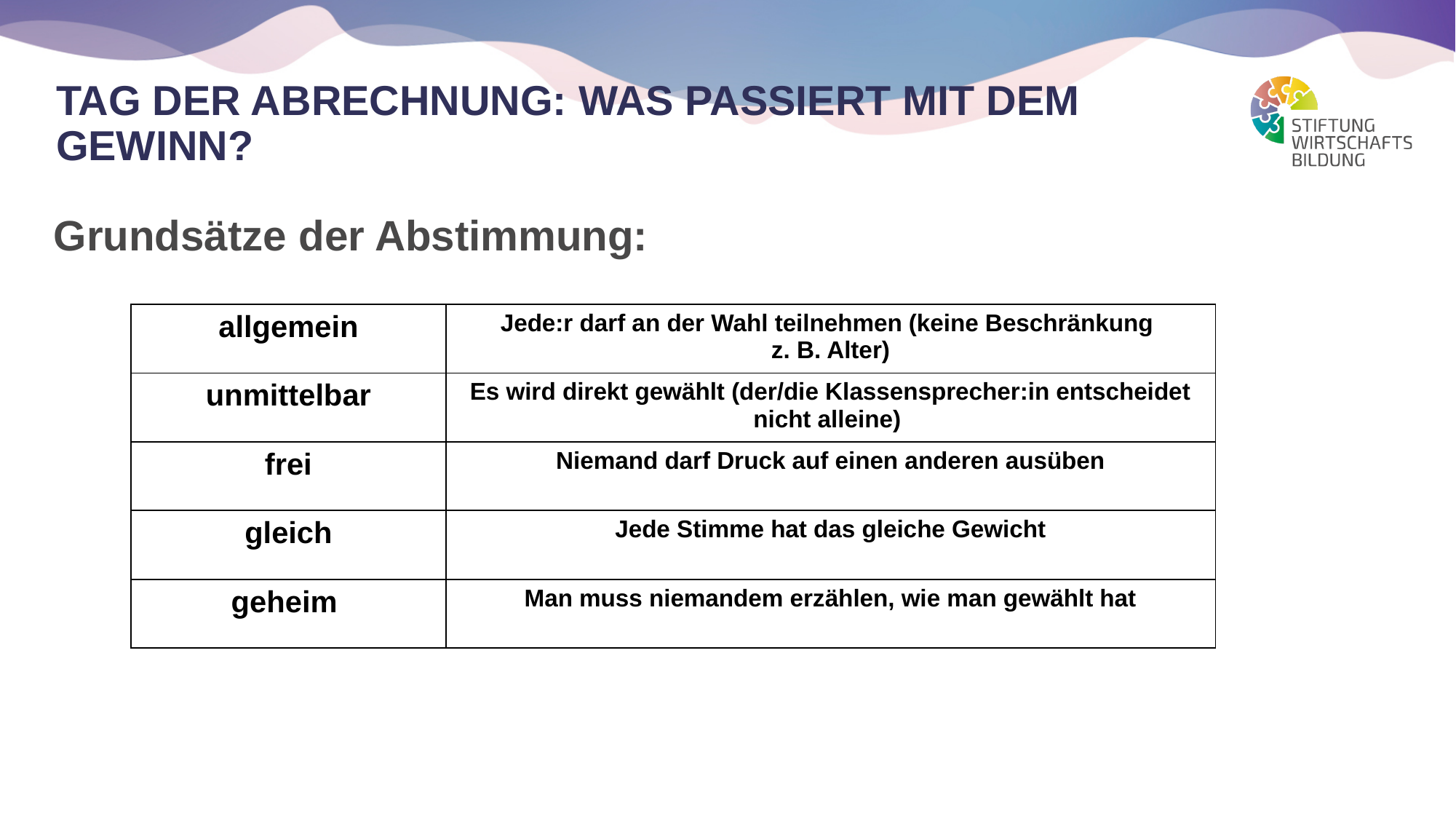

# Tag der Abrechnung: Was passiert mit dem Gewinn?
Grundsätze der Abstimmung:

| allgemein | Jede:r darf an der Wahl teilnehmen (keine Beschränkung z. B. Alter) |
| --- | --- |
| unmittelbar | Es wird direkt gewählt (der/die Klassensprecher:in entscheidet nicht alleine) |
| frei | Niemand darf Druck auf einen anderen ausüben |
| gleich | Jede Stimme hat das gleiche Gewicht |
| geheim | Man muss niemandem erzählen, wie man gewählt hat |